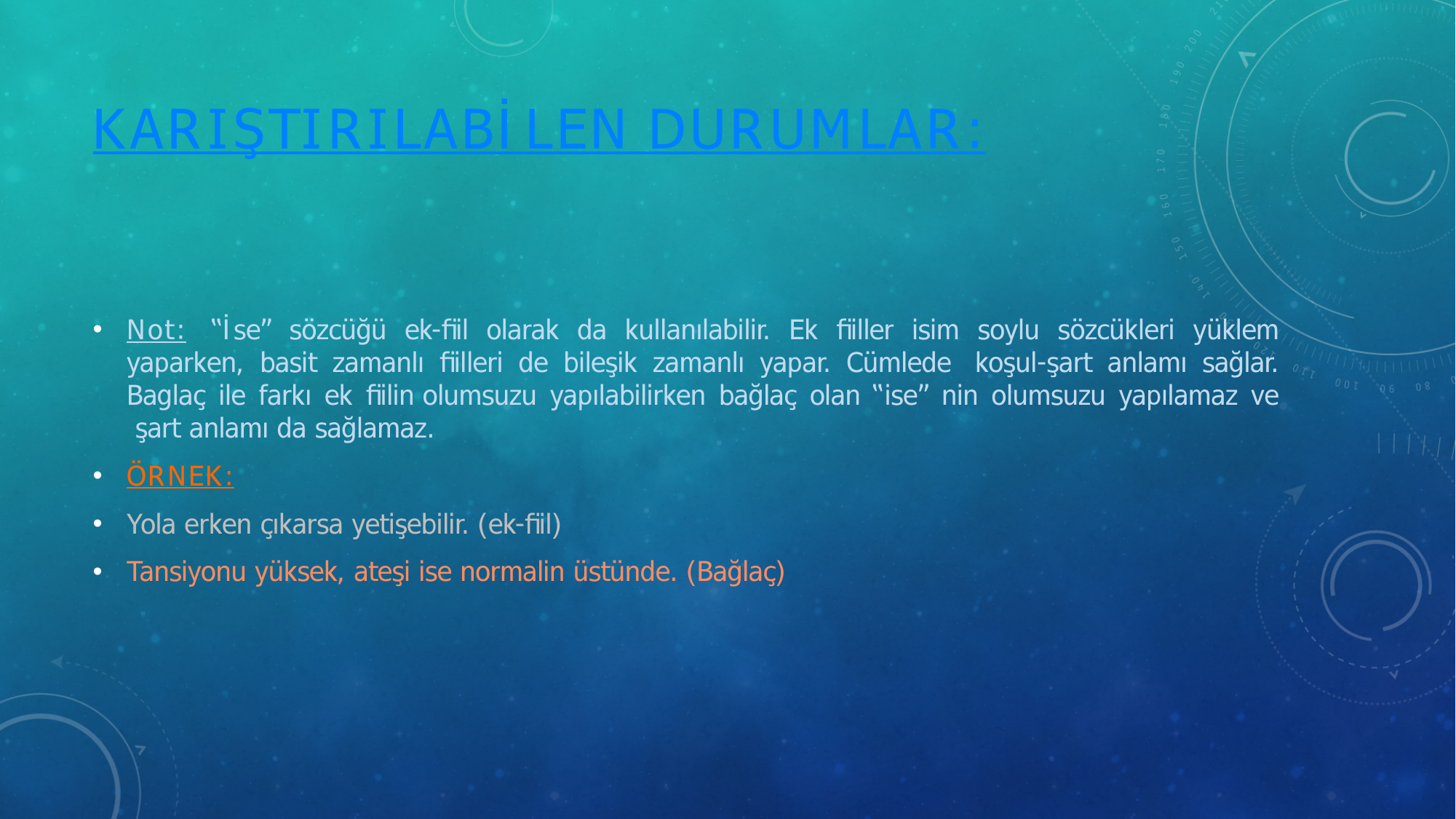

# KARIŞTIRILABİLEN DURUMLAR:
Not:  “İse” sözcüğü ek-fiil olarak da kullanılabilir. Ek fiiller isim soylu sözcükleri yüklem yaparken, basit zamanlı fiilleri de bileşik zamanlı yapar. Cümlede  koşul-şart anlamı sağlar. Baglaç ile farkı ek fiilin olumsuzu yapılabilirken bağlaç olan “ise” nin olumsuzu yapılamaz ve  şart anlamı da sağlamaz.
ÖRNEK:
Yola erken çıkarsa yetişebilir. (ek-fiil)
Tansiyonu yüksek, ateşi ise normalin üstünde. (Bağlaç)